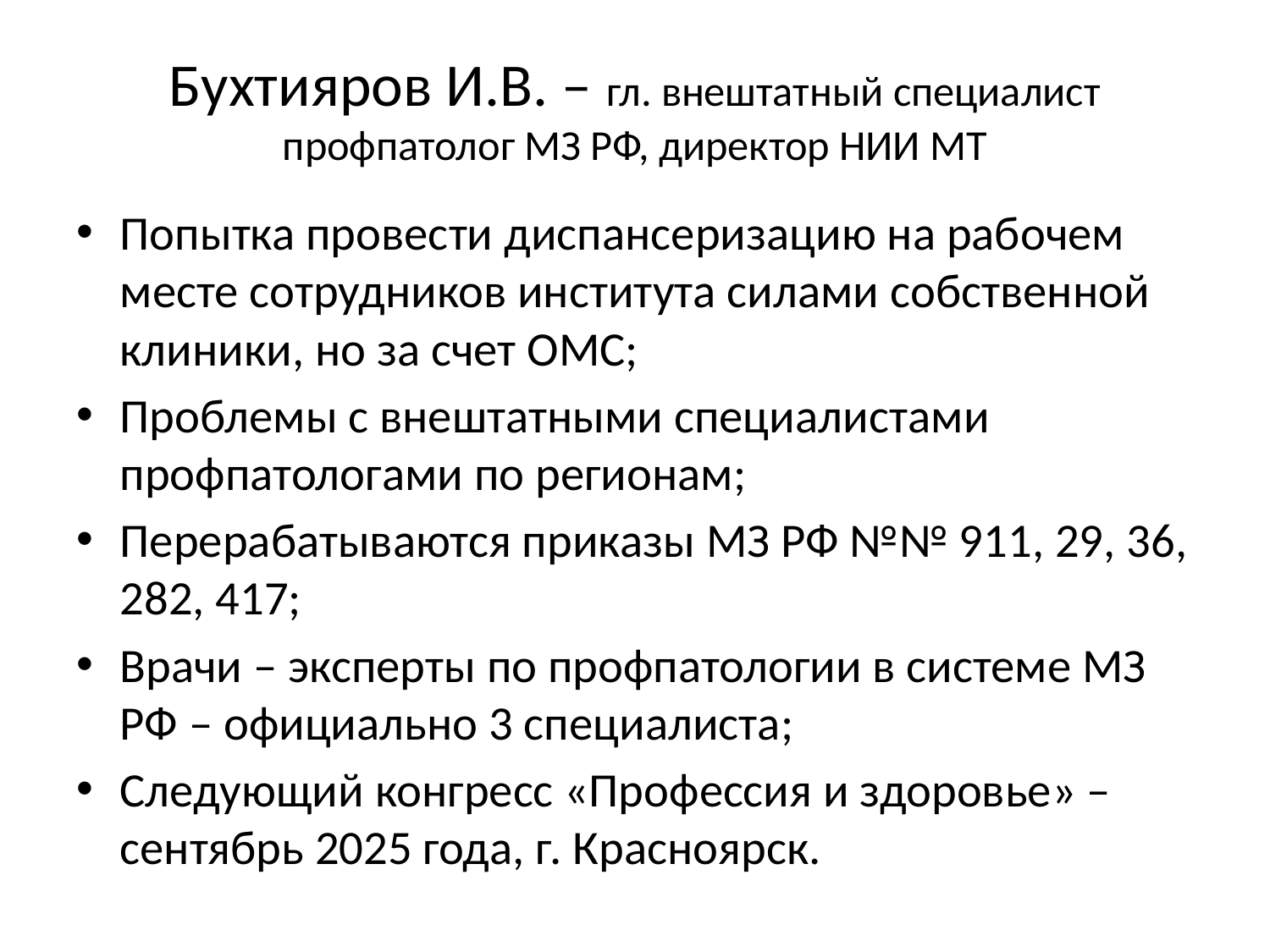

# Бухтияров И.В. – гл. внештатный специалист профпатолог МЗ РФ, директор НИИ МТ
Попытка провести диспансеризацию на рабочем месте сотрудников института силами собственной клиники, но за счет ОМС;
Проблемы с внештатными специалистами профпатологами по регионам;
Перерабатываются приказы МЗ РФ №№ 911, 29, 36, 282, 417;
Врачи – эксперты по профпатологии в системе МЗ РФ – официально 3 специалиста;
Следующий конгресс «Профессия и здоровье» – сентябрь 2025 года, г. Красноярск.